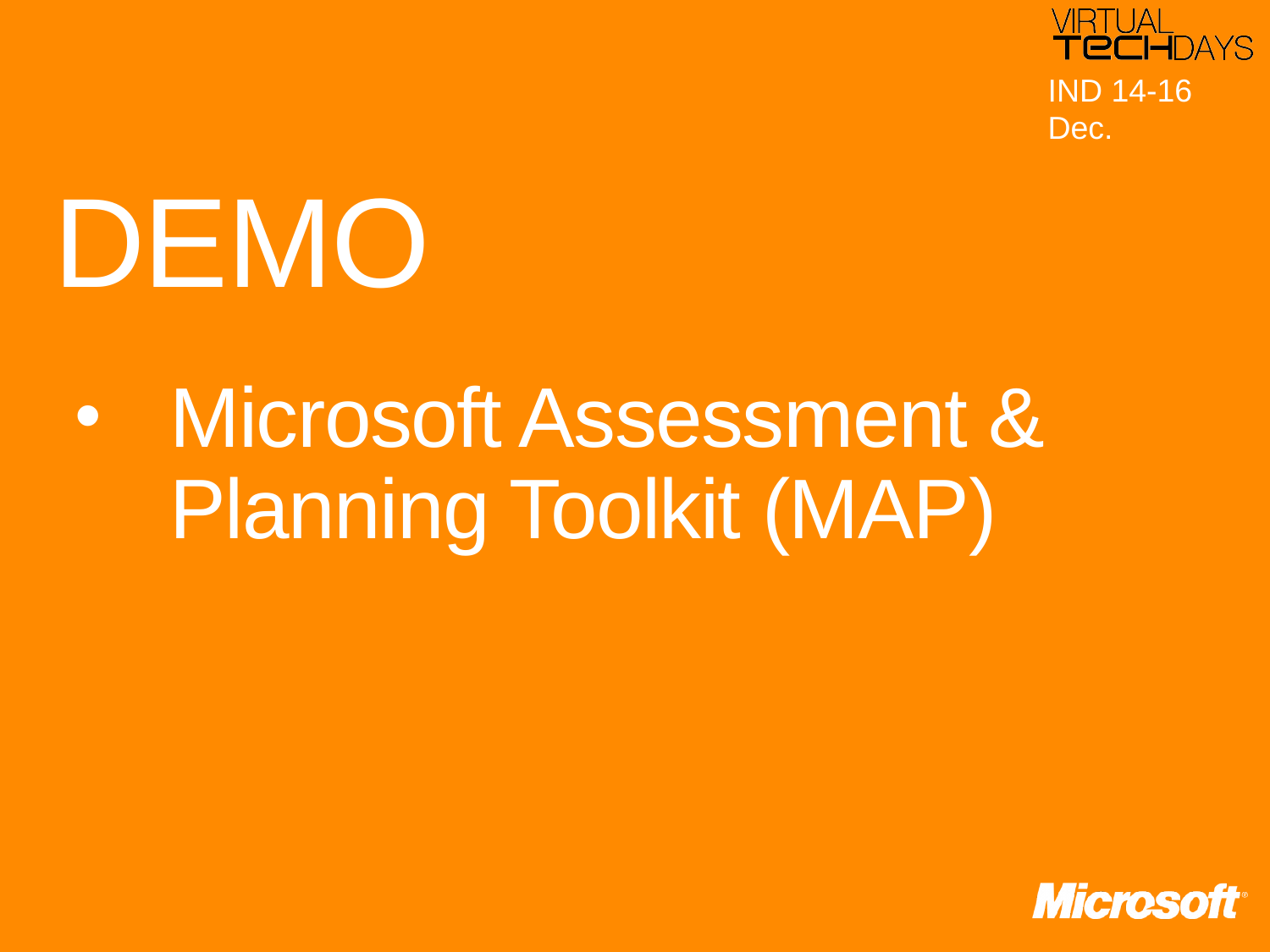

DEMO

Microsoft Assessment & Planning Toolkit (MAP)